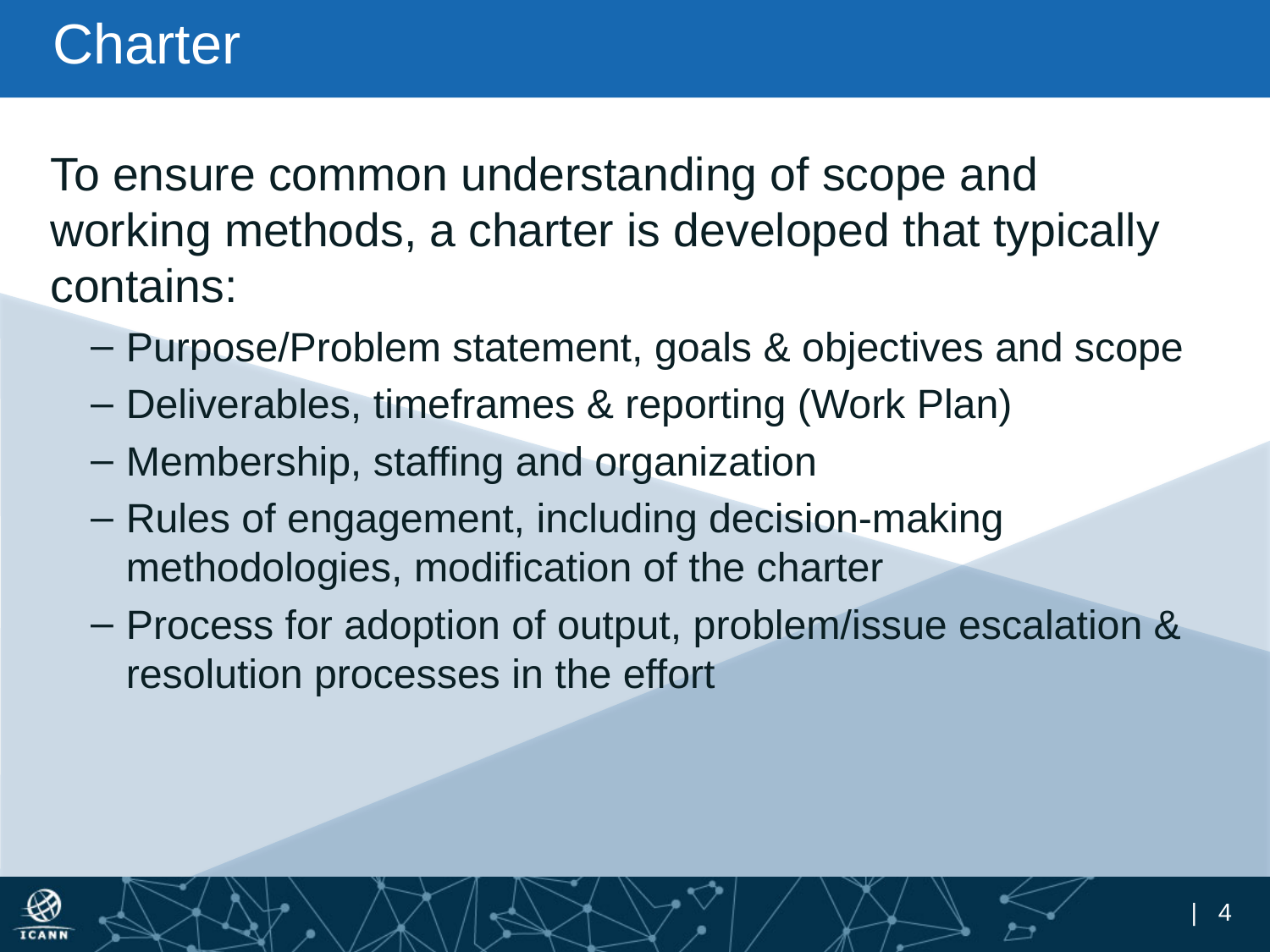

# Charter
To ensure common understanding of scope and working methods, a charter is developed that typically contains:
Purpose/Problem statement, goals & objectives and scope
Deliverables, timeframes & reporting (Work Plan)
Membership, staffing and organization
Rules of engagement, including decision-making methodologies, modification of the charter
Process for adoption of output, problem/issue escalation & resolution processes in the effort